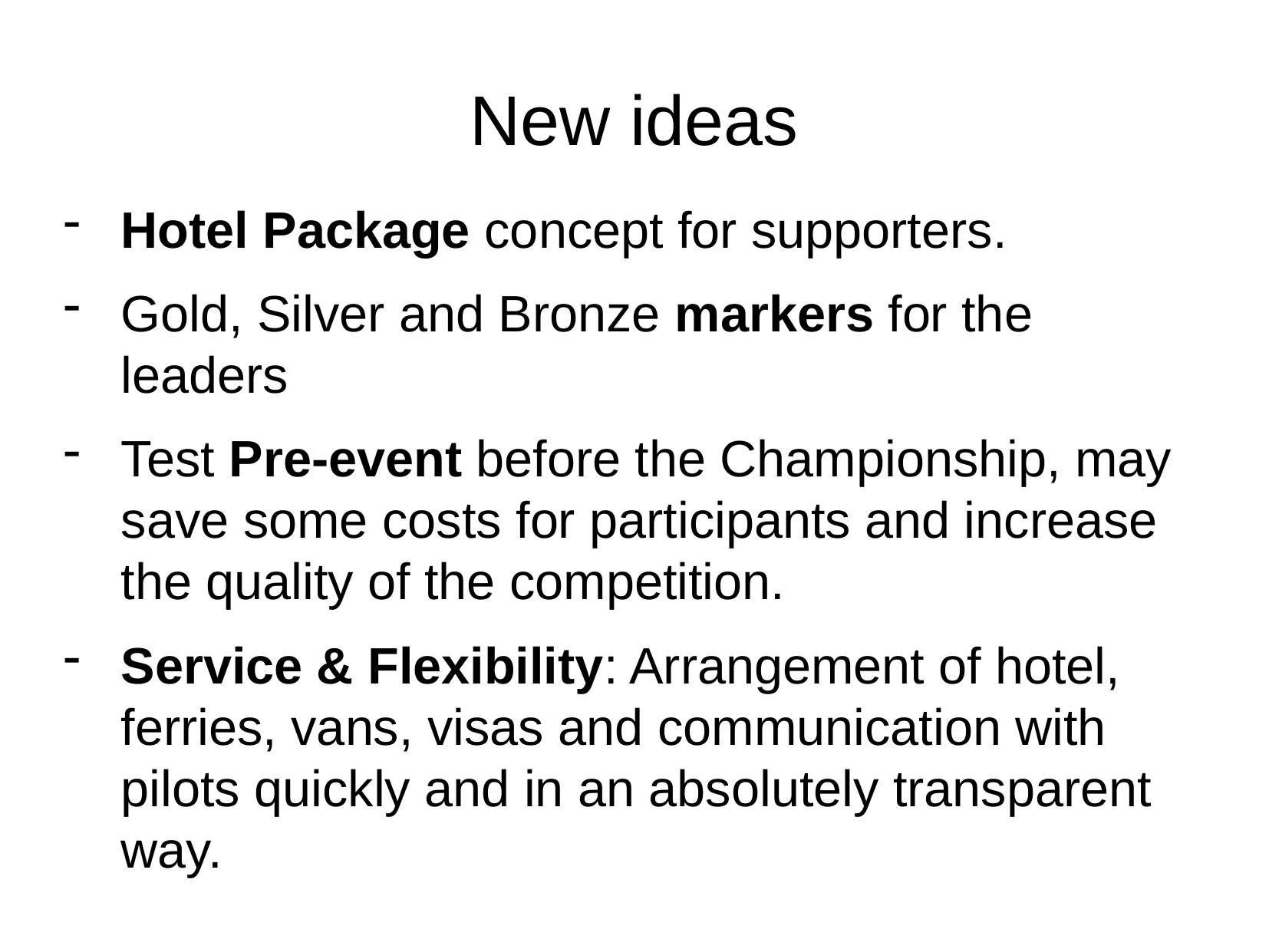

# New ideas
Hotel Package concept for supporters.
Gold, Silver and Bronze markers for the leaders
Test Pre-event before the Championship, may save some costs for participants and increase the quality of the competition.
Service & Flexibility: Arrangement of hotel, ferries, vans, visas and communication with pilots quickly and in an absolutely transparent way.